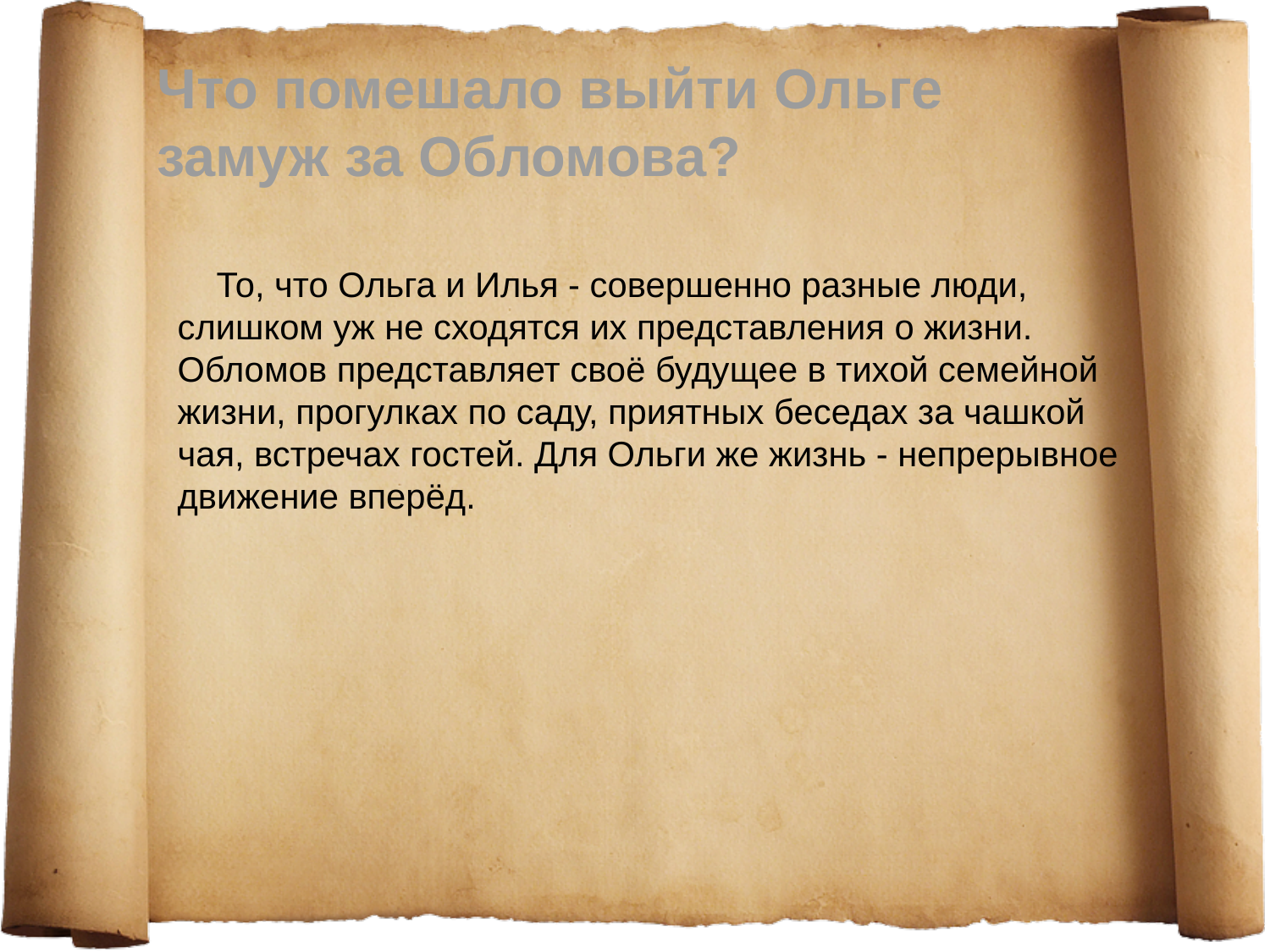

Что помешало выйти Ольге замуж за Обломова?
    То, что Ольга и Илья - совершенно разные люди, слишком уж не сходятся их представления о жизни. Обломов представляет своё будущее в тихой семейной жизни, прогулках по саду, приятных беседах за чашкой чая, встречах гостей. Для Ольги же жизнь - непрерывное движение вперёд.